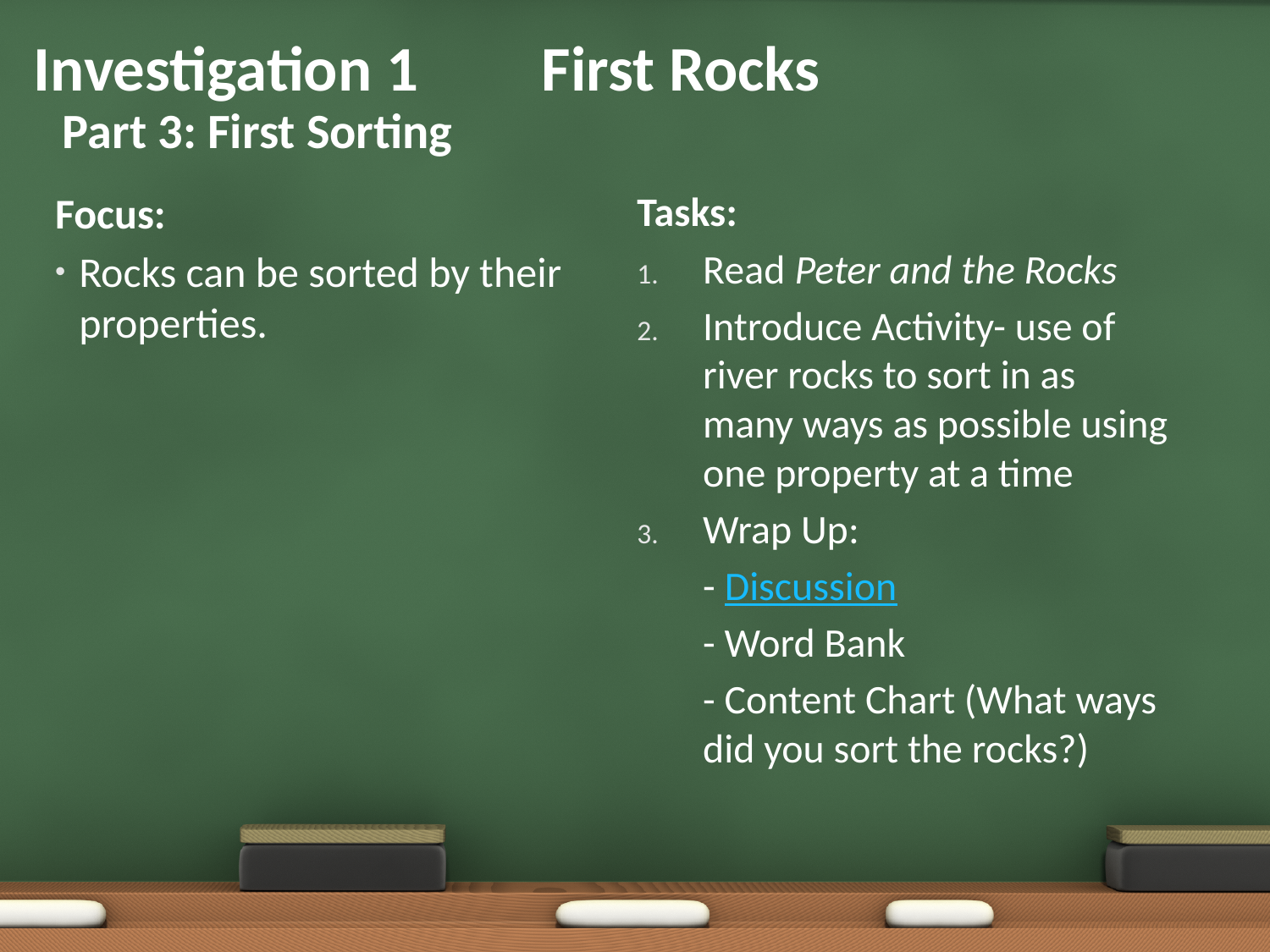

# Investigation 1	First Rocks
Part 3: First Sorting
Focus:
Rocks can be sorted by their properties.
Tasks:
Read Peter and the Rocks
Introduce Activity- use of river rocks to sort in as many ways as possible using one property at a time
Wrap Up:
	- Discussion
	- Word Bank
	- Content Chart (What ways did you sort the rocks?)